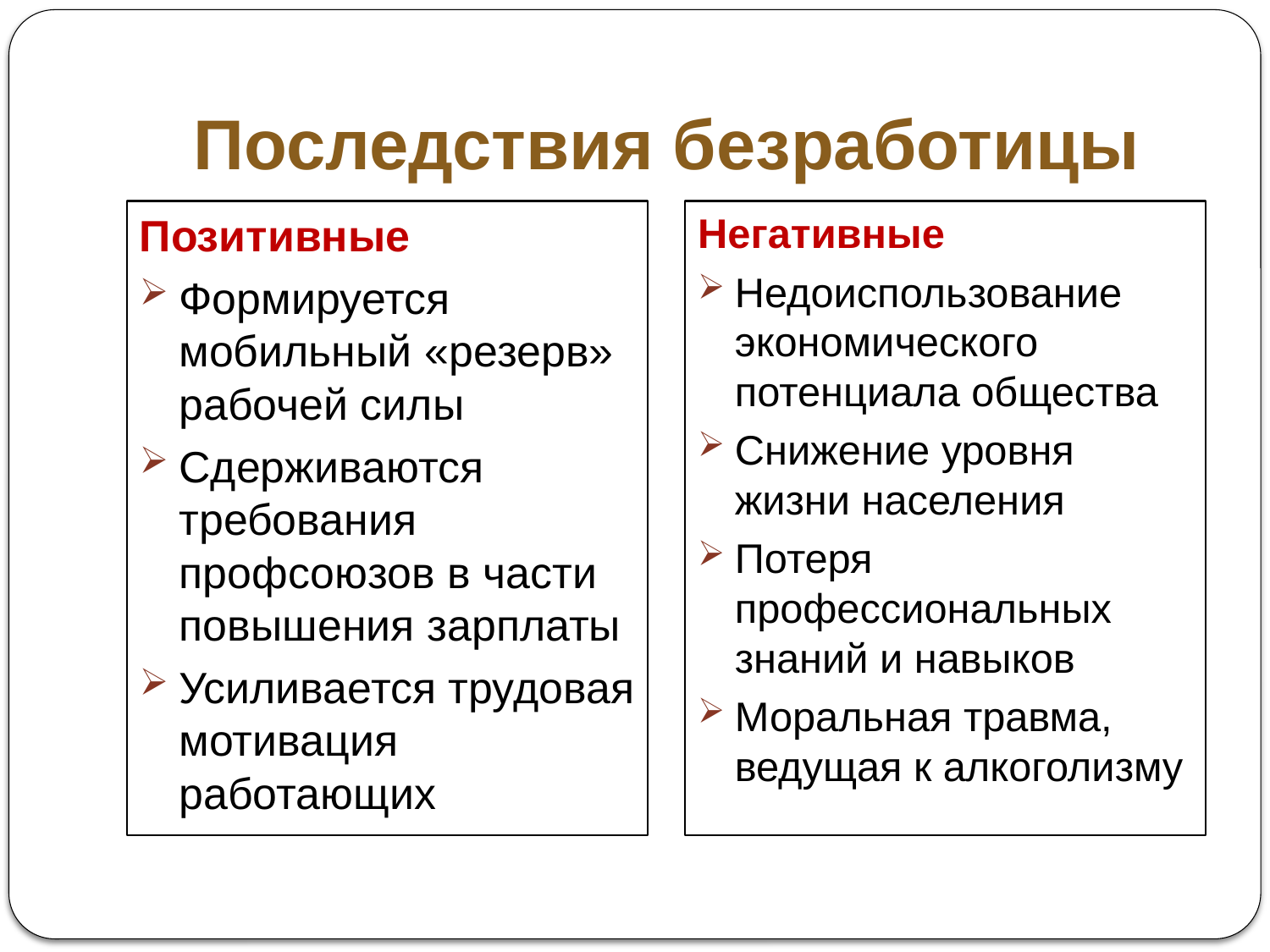

# Последствия безработицы
Позитивные
Формируется мобильный «резерв» рабочей силы
Сдерживаются требования профсоюзов в части повышения зарплаты
Усиливается трудовая мотивация работающих
Негативные
Недоиспользование экономического потенциала общества
Снижение уровня жизни населения
Потеря профессиональных знаний и навыков
Моральная травма, ведущая к алкоголизму